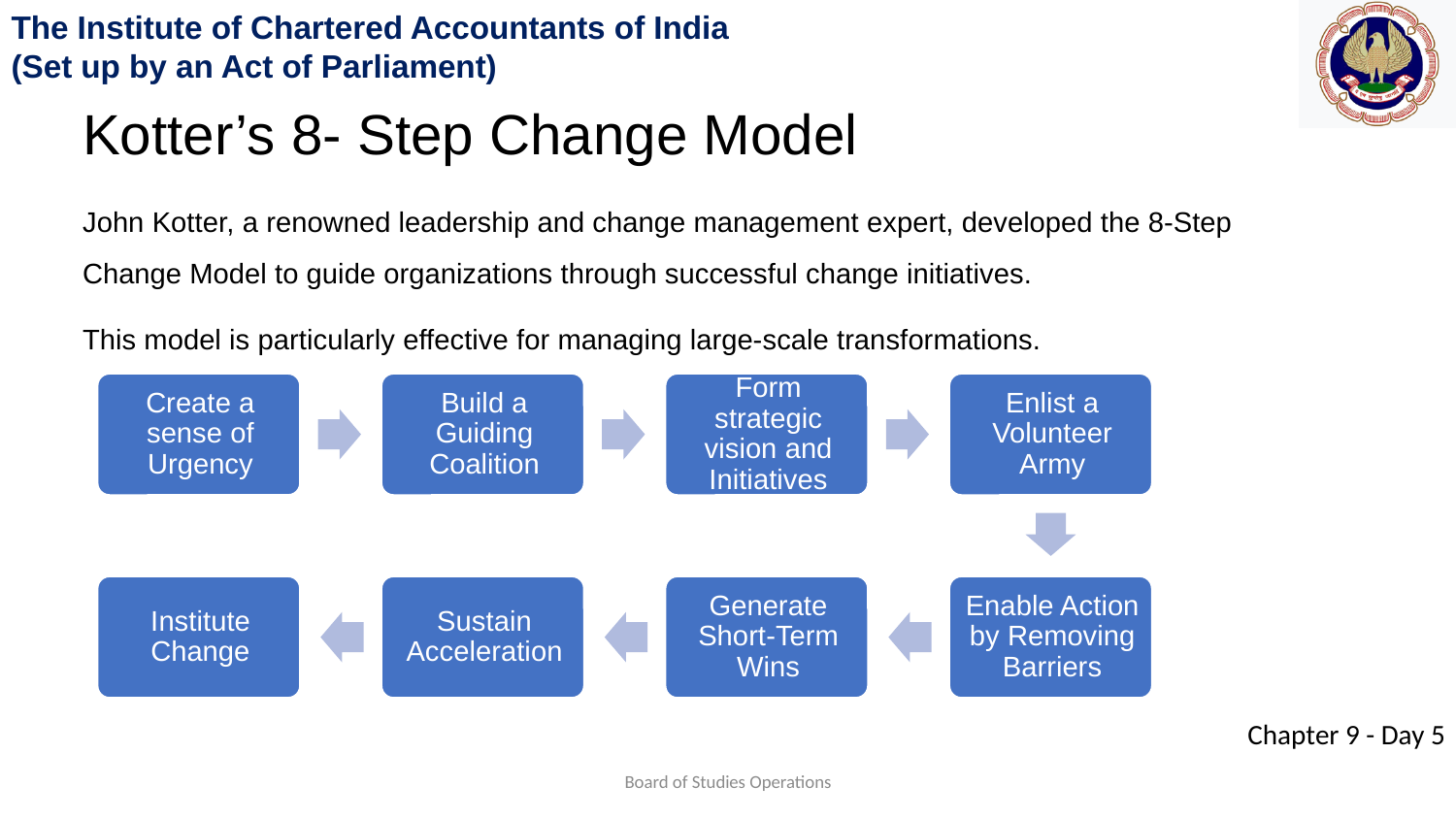

Kotter’s 8- Step Change Model
John Kotter, a renowned leadership and change management expert, developed the 8-Step Change Model to guide organizations through successful change initiatives.
This model is particularly effective for managing large-scale transformations.
Create a sense of Urgency

Build a Guiding Coalition

Form strategic vision and Initiatives

Enlist a Volunteer Army

Enable Action by Removing Barriers

Generate Short-Term Wins

Sustain Acceleration

Institute Change
Board of Studies Operations